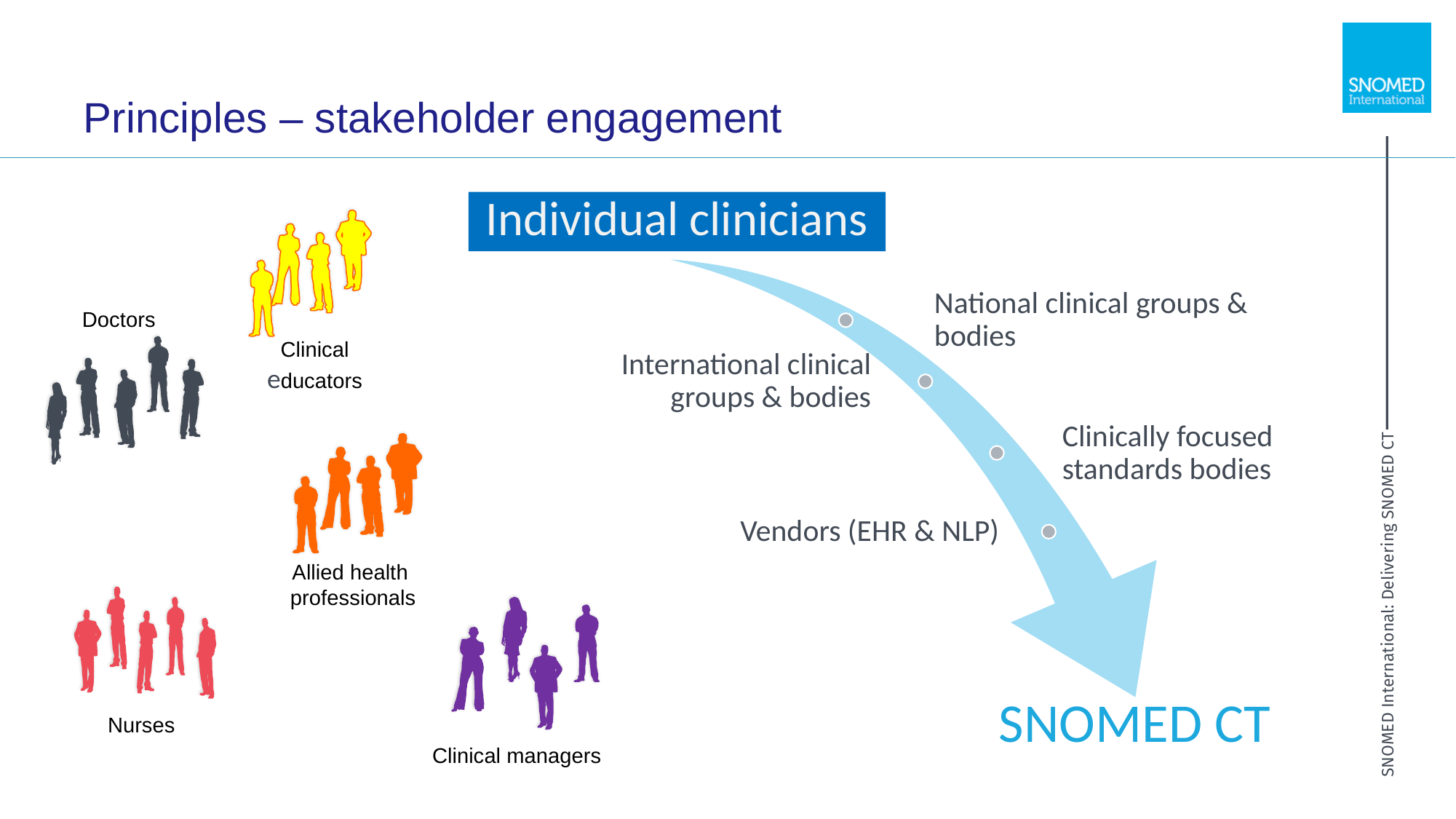

# Principles – stakeholder engagement
Individual clinicians
National clinical groups & bodies
International clinical groups & bodies
Clinically focused standards bodies
Vendors (EHR & NLP)
SNOMED CT

Doctors

Clinical
educators

Allied health
professionals

Nurses
Clinical managers